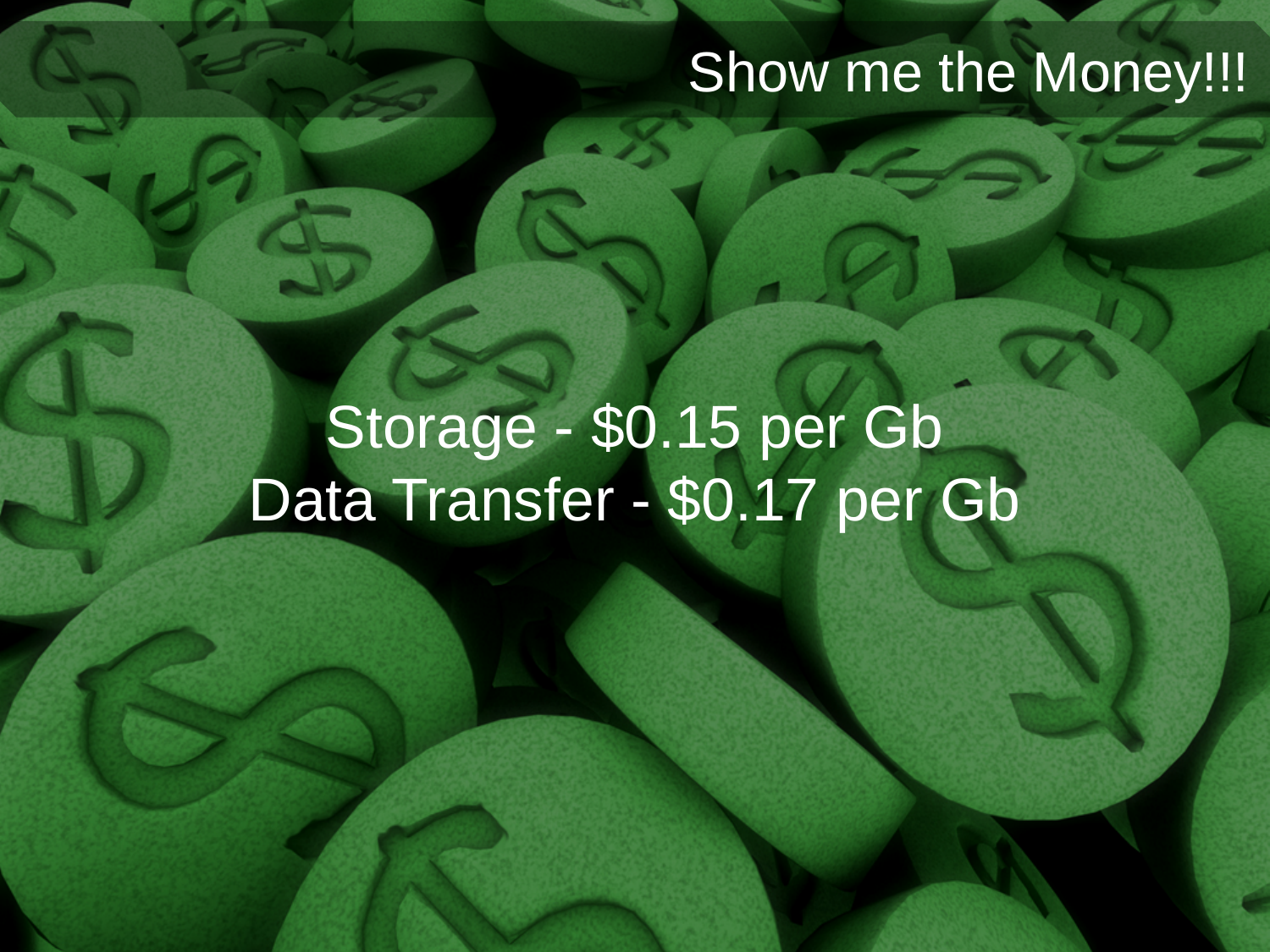

Storage - $0.15 per Gb
Data Transfer - $0.17 per Gb